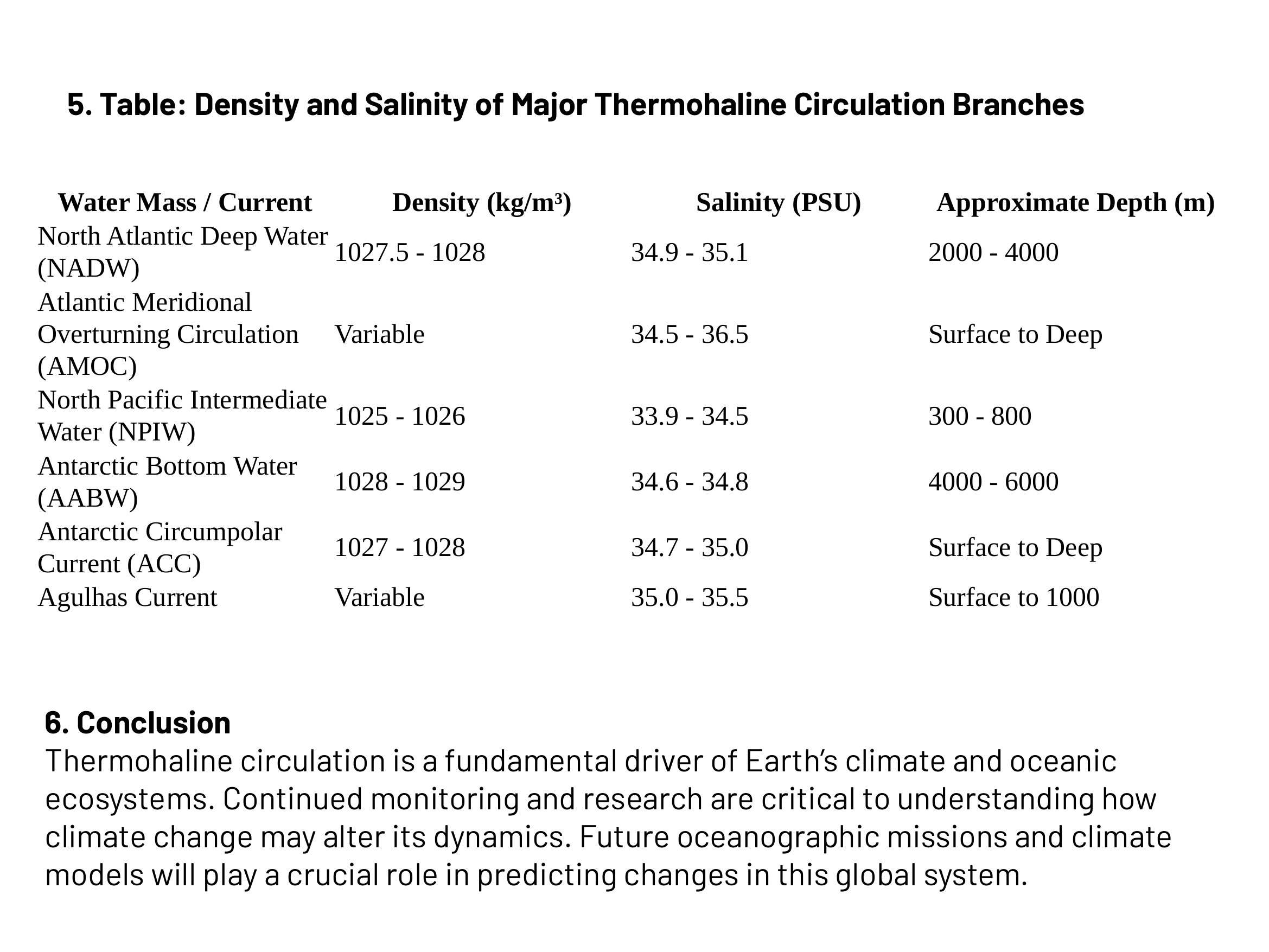

5. Table: Density and Salinity of Major Thermohaline Circulation Branches
| Water Mass / Current | Density (kg/m³) | Salinity (PSU) | Approximate Depth (m) |
| --- | --- | --- | --- |
| North Atlantic Deep Water (NADW) | 1027.5 - 1028 | 34.9 - 35.1 | 2000 - 4000 |
| Atlantic Meridional Overturning Circulation (AMOC) | Variable | 34.5 - 36.5 | Surface to Deep |
| North Pacific Intermediate Water (NPIW) | 1025 - 1026 | 33.9 - 34.5 | 300 - 800 |
| Antarctic Bottom Water (AABW) | 1028 - 1029 | 34.6 - 34.8 | 4000 - 6000 |
| Antarctic Circumpolar Current (ACC) | 1027 - 1028 | 34.7 - 35.0 | Surface to Deep |
| Agulhas Current | Variable | 35.0 - 35.5 | Surface to 1000 |
6. Conclusion
Thermohaline circulation is a fundamental driver of Earth’s climate and oceanic
ecosystems. Continued monitoring and research are critical to understanding how climate change may alter its dynamics. Future oceanographic missions and climate models will play a crucial role in predicting changes in this global system.